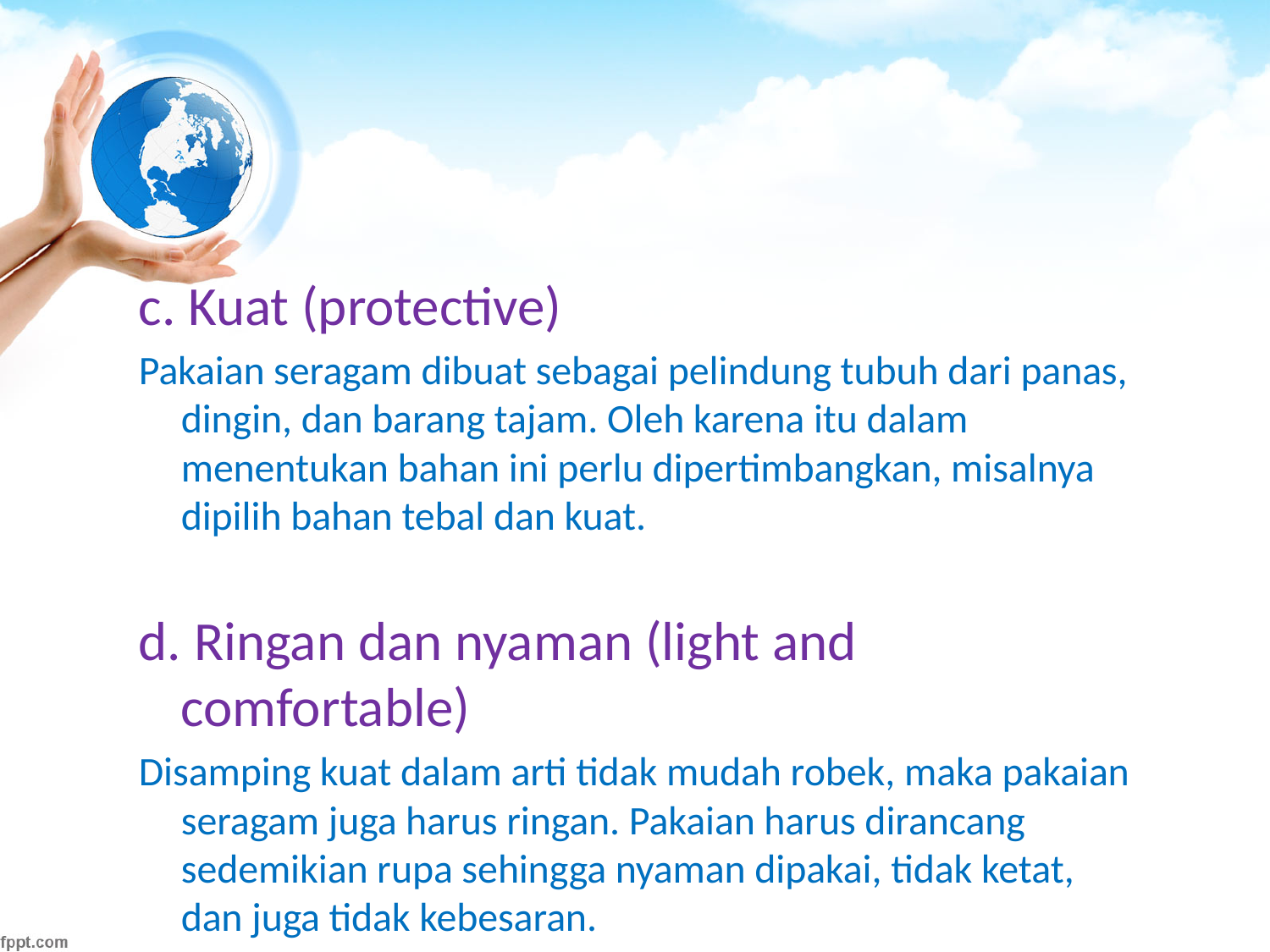

#
c. Kuat (protective)
Pakaian seragam dibuat sebagai pelindung tubuh dari panas, dingin, dan barang tajam. Oleh karena itu dalam menentukan bahan ini perlu dipertimbangkan, misalnya dipilih bahan tebal dan kuat.

d. Ringan dan nyaman (light and comfortable)
Disamping kuat dalam arti tidak mudah robek, maka pakaian seragam juga harus ringan. Pakaian harus dirancang sedemikian rupa sehingga nyaman dipakai, tidak ketat, dan juga tidak kebesaran.